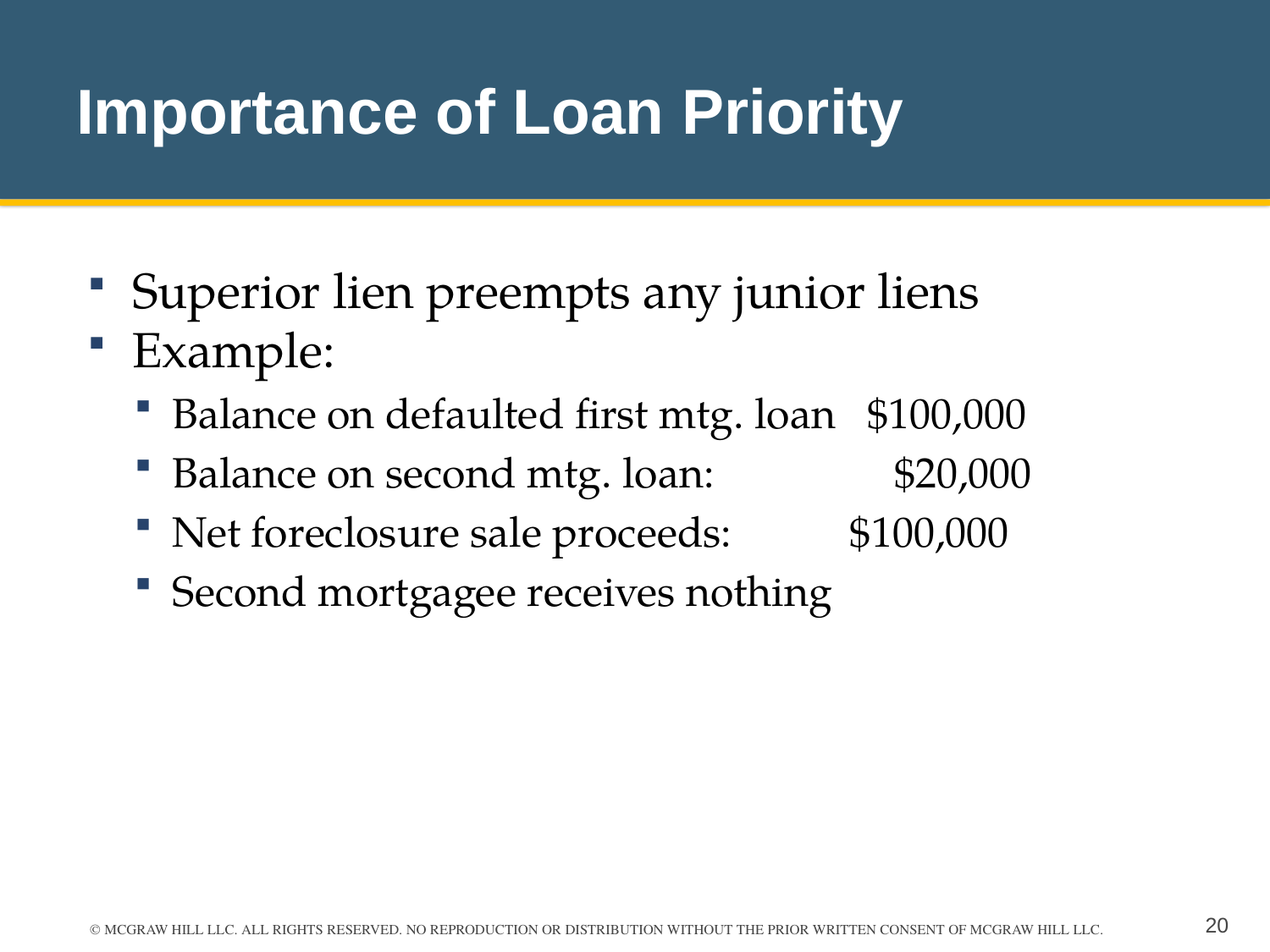

# Importance of Loan Priority
Superior lien preempts any junior liens
Example:
Balance on defaulted first mtg. loan   $100,000
Balance on second mtg. loan:                 $20,000
Net foreclosure sale proceeds:	    $100,000
Second mortgagee receives nothing
© MCGRAW HILL LLC. ALL RIGHTS RESERVED. NO REPRODUCTION OR DISTRIBUTION WITHOUT THE PRIOR WRITTEN CONSENT OF MCGRAW HILL LLC.
20